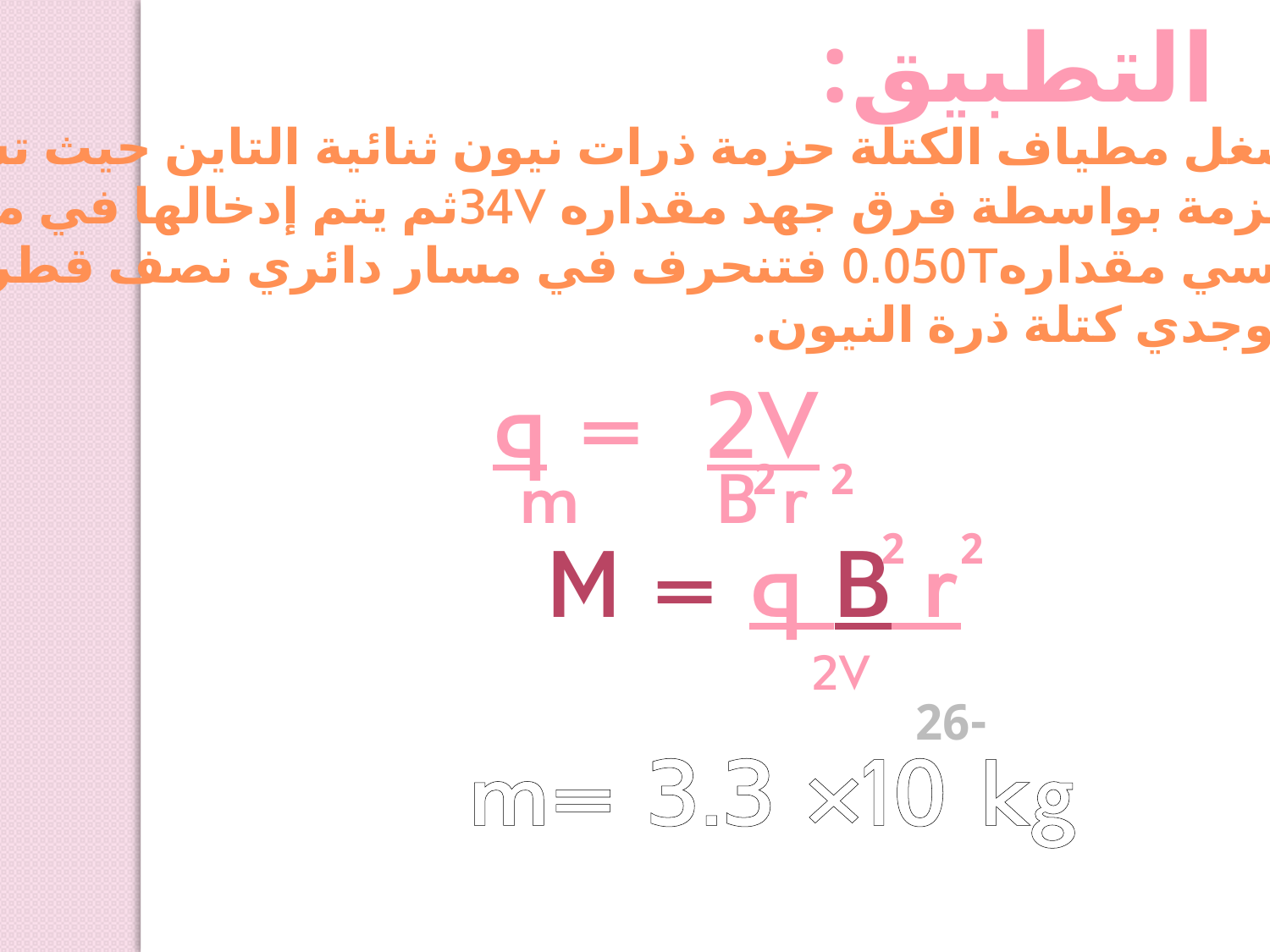

التطبيق:
ينتج مشغل مطياف الكتلة حزمة ذرات نيون ثنائية التاين حيث تسرع
هذه الحزمة بواسطة فرق جهد مقداره 34Vثم يتم إدخالها في مجال
مغناطيسي مقداره0.050T فتنحرف في مسار دائري نصف قطره
53mm أوجدي كتلة ذرة النيون.
q =  2V
m      B r
2     2
M = q B r
2     2
2V
-26
m= 3.3 ×10 kg